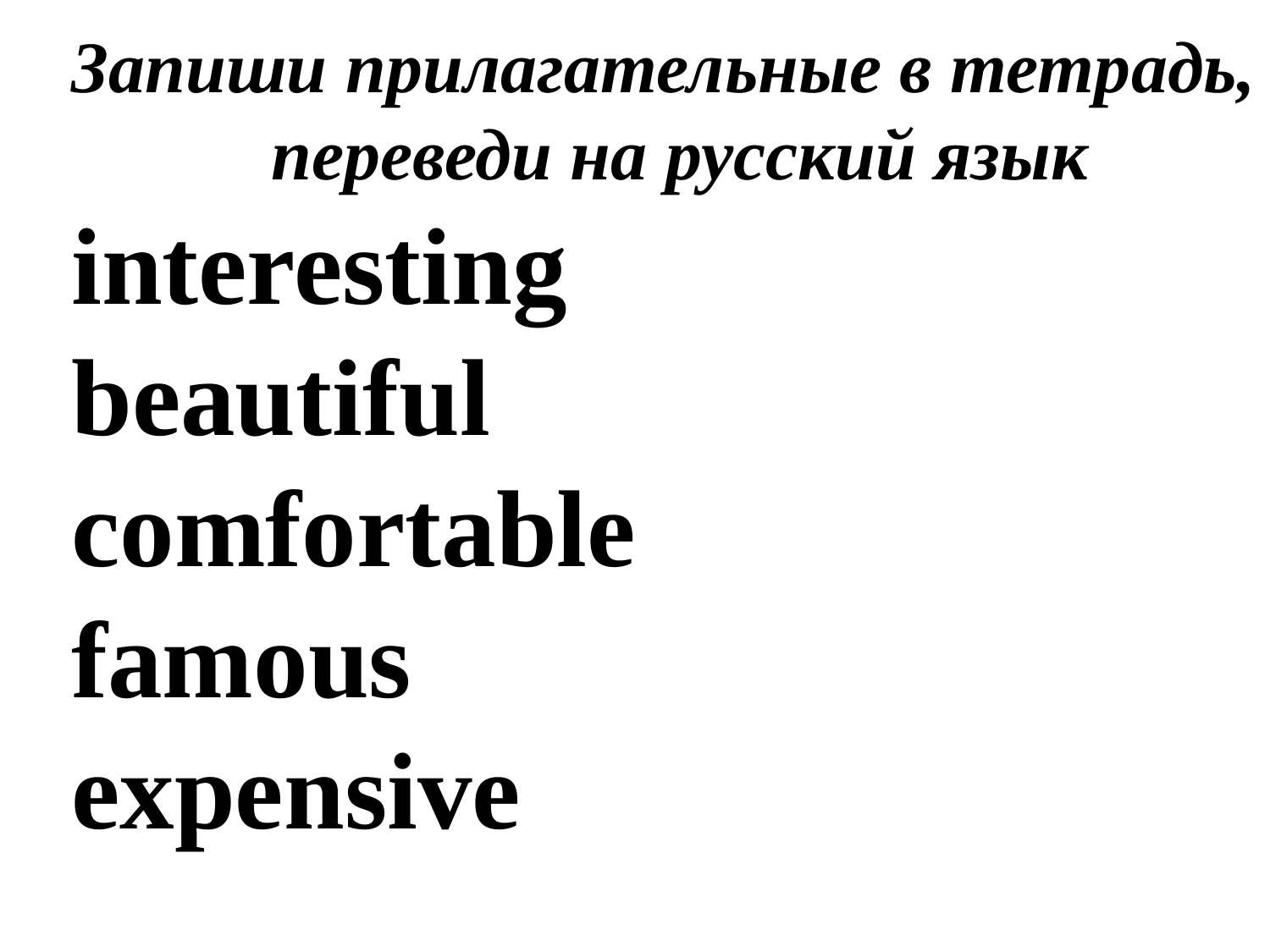

# Запиши прилагательные в тетрадь, переведи на русский язык interesting beautiful comfortable famous expensive